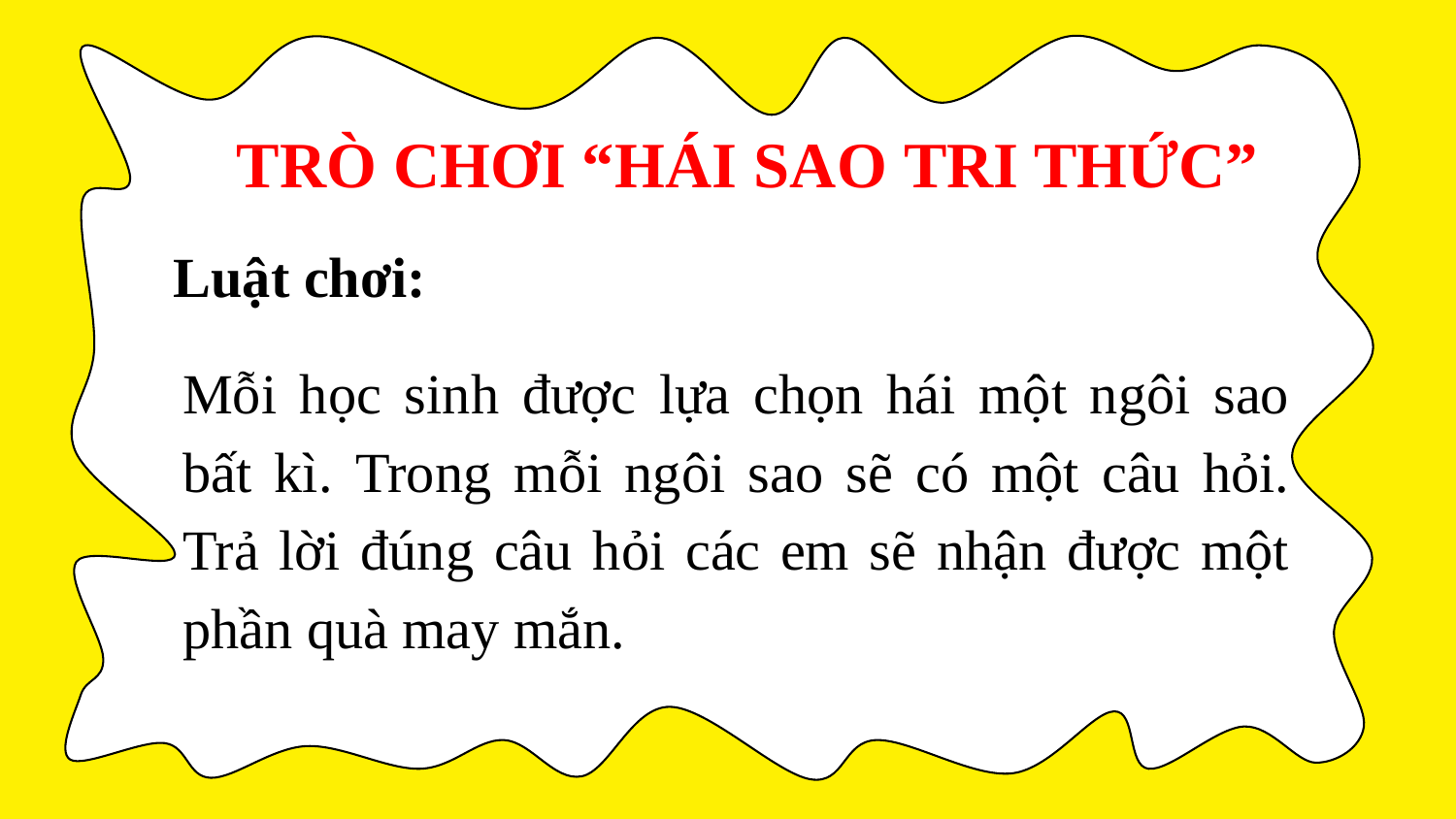

t
TRÒ CHƠI “HÁI SAO TRI THỨC”
Luật chơi:
Mỗi học sinh được lựa chọn hái một ngôi sao bất kì. Trong mỗi ngôi sao sẽ có một câu hỏi. Trả lời đúng câu hỏi các em sẽ nhận được một phần quà may mắn.